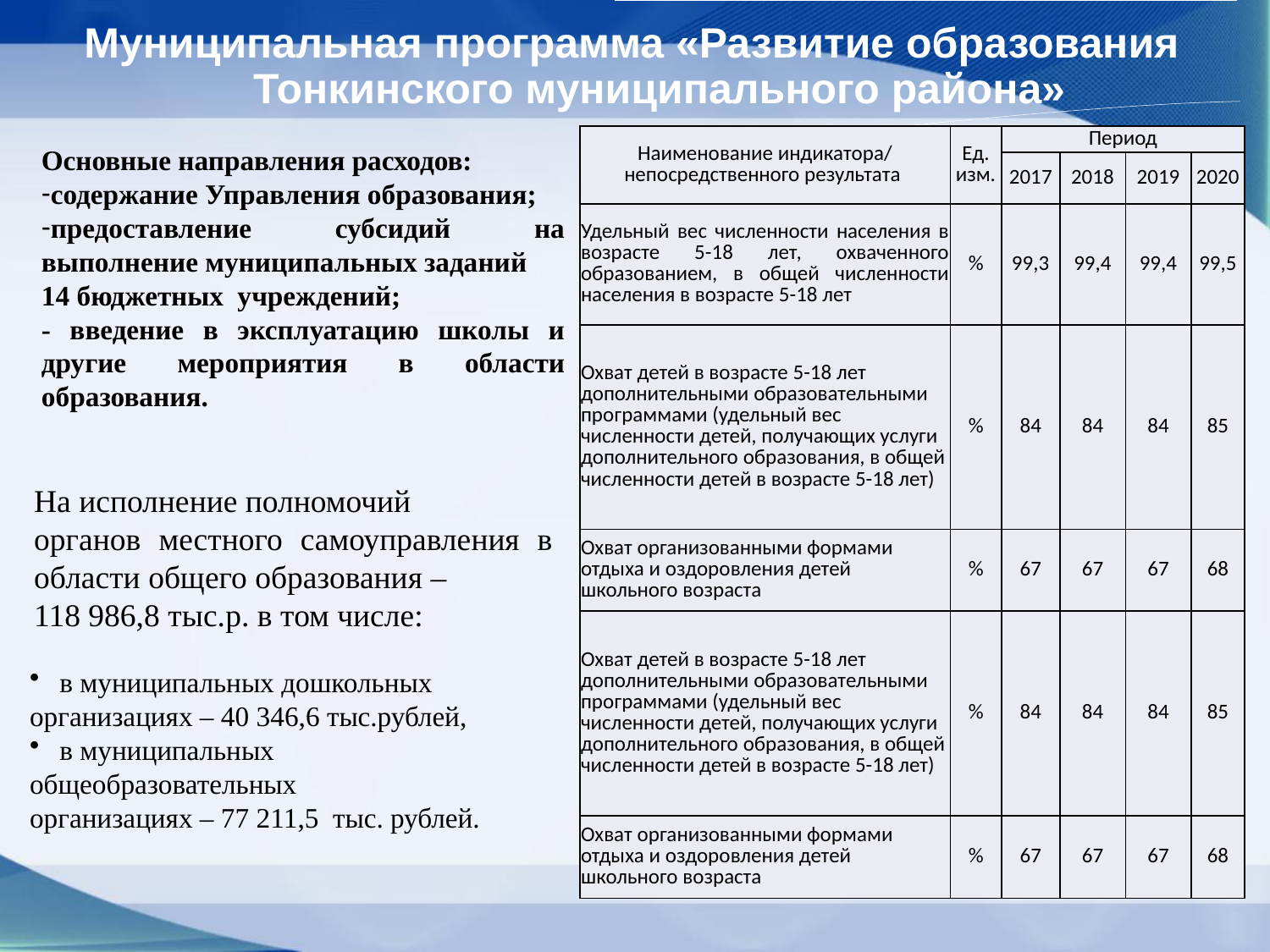

Муниципальная программа «Развитие образования Тонкинского муниципального района»

Основные направления расходов:
содержание Управления образования;
предоставление субсидий на выполнение муниципальных заданий
14 бюджетных  учреждений;
- введение в эксплуатацию школы и другие мероприятия в области образования.

| Наименование индикатора/ непосредственного результата | Ед. изм. | Период |  |  |  |
| --- | --- | --- | --- | --- | --- |
|  |  | 2017 | 2018 | 2019 | 2020 |
| Удельный вес численности населения в возрасте 5-18 лет, охваченного образованием, в общей численности населения в возрасте 5-18 лет | % | 99,3 | 99,4 | 99,4 | 99,5 |
| Охват детей в возрасте 5-18 лет дополнительными образовательными программами (удельный вес численности детей, получающих услуги дополнительного образования, в общей численности детей в возрасте 5-18 лет) | % | 84 | 84 | 84 | 85 |
| Охват организованными формами отдыха и оздоровления детей школьного возраста | % | 67 | 67 | 67 | 68 |
| Охват детей в возрасте 5-18 лет дополнительными образовательными программами (удельный вес численности детей, получающих услуги дополнительного образования, в общей численности детей в возрасте 5-18 лет) | % | 84 | 84 | 84 | 85 |
| Охват организованными формами отдыха и оздоровления детей школьного возраста | % | 67 | 67 | 67 | 68 |

На исполнение полномочий
органов местного самоуправления в области общего образования –
118 986,8 тыс.р. в том числе:
в муниципальных дошкольных
организациях – 40 346,6 тыс.рублей,
в муниципальных
общеобразовательных
организациях – 77 211,5  тыс. рублей.